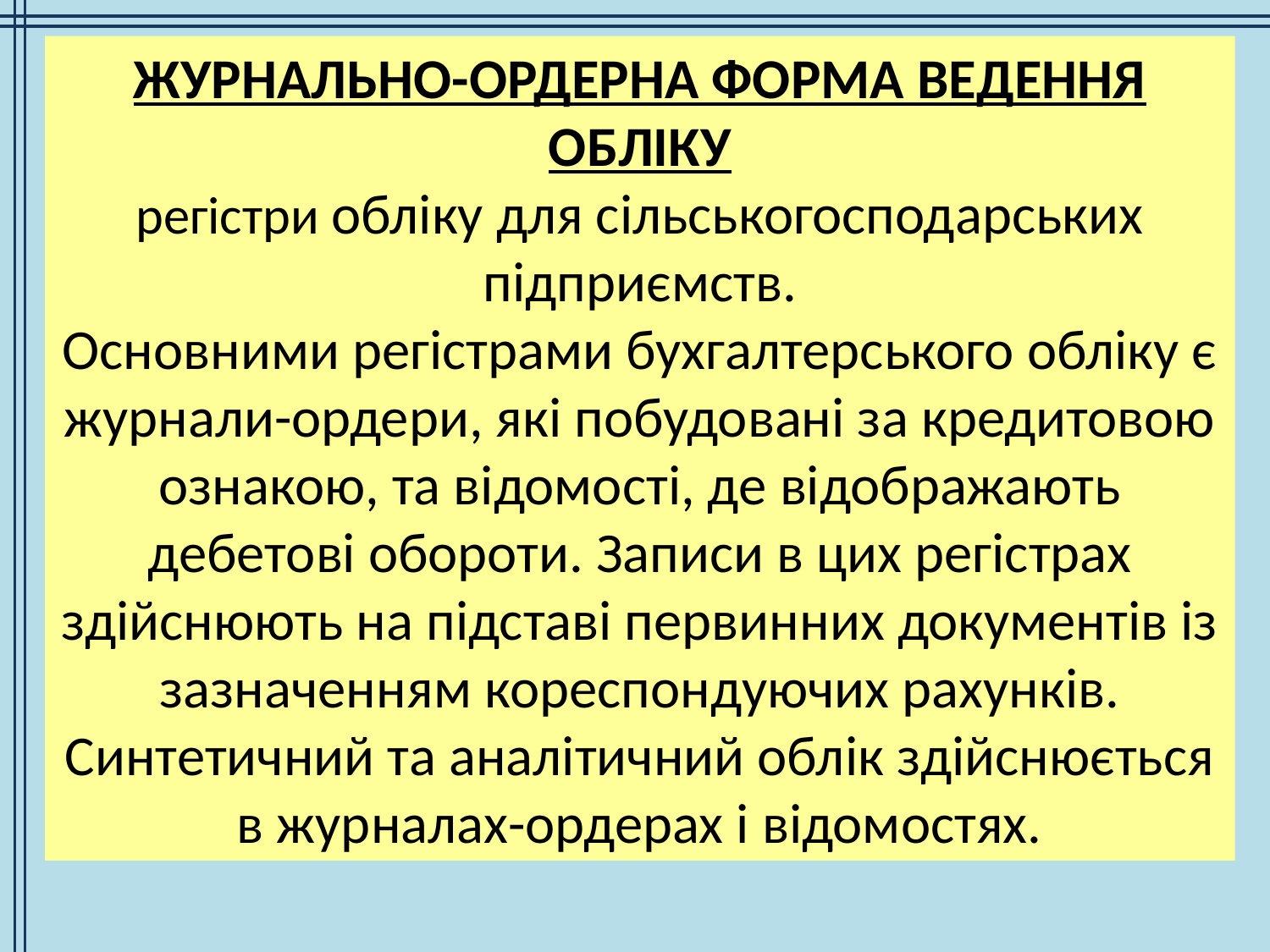

ЖУРНАЛЬНО-ОРДЕРНА ФОРМА ВЕДЕННЯ ОБЛІКУ
регістри обліку для сільськогосподарських підприємств.
Основними регістрами бухгалтерського обліку є журнали-ордери, які побудовані за кредитовою ознакою, та відомості, де відображають дебетові обороти. Записи в цих регістрах здійснюють на підставі первинних документів із зазначенням кореспондуючих рахунків. Синтетичний та аналітичний облік здійснюється в журналах-ордерах і відомостях.